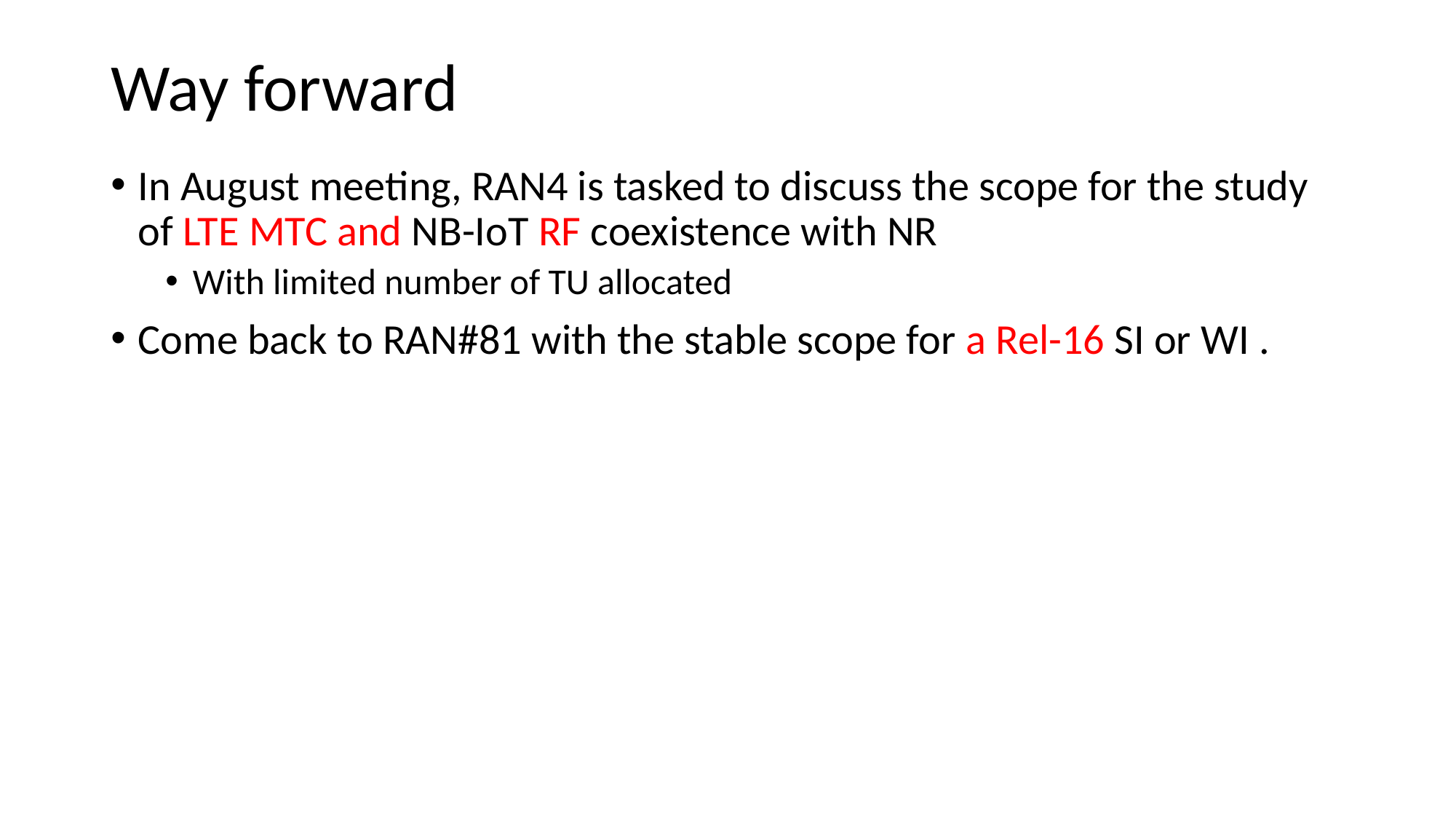

# Way forward
In August meeting, RAN4 is tasked to discuss the scope for the study of LTE MTC and NB-IoT RF coexistence with NR
With limited number of TU allocated
Come back to RAN#81 with the stable scope for a Rel-16 SI or WI .